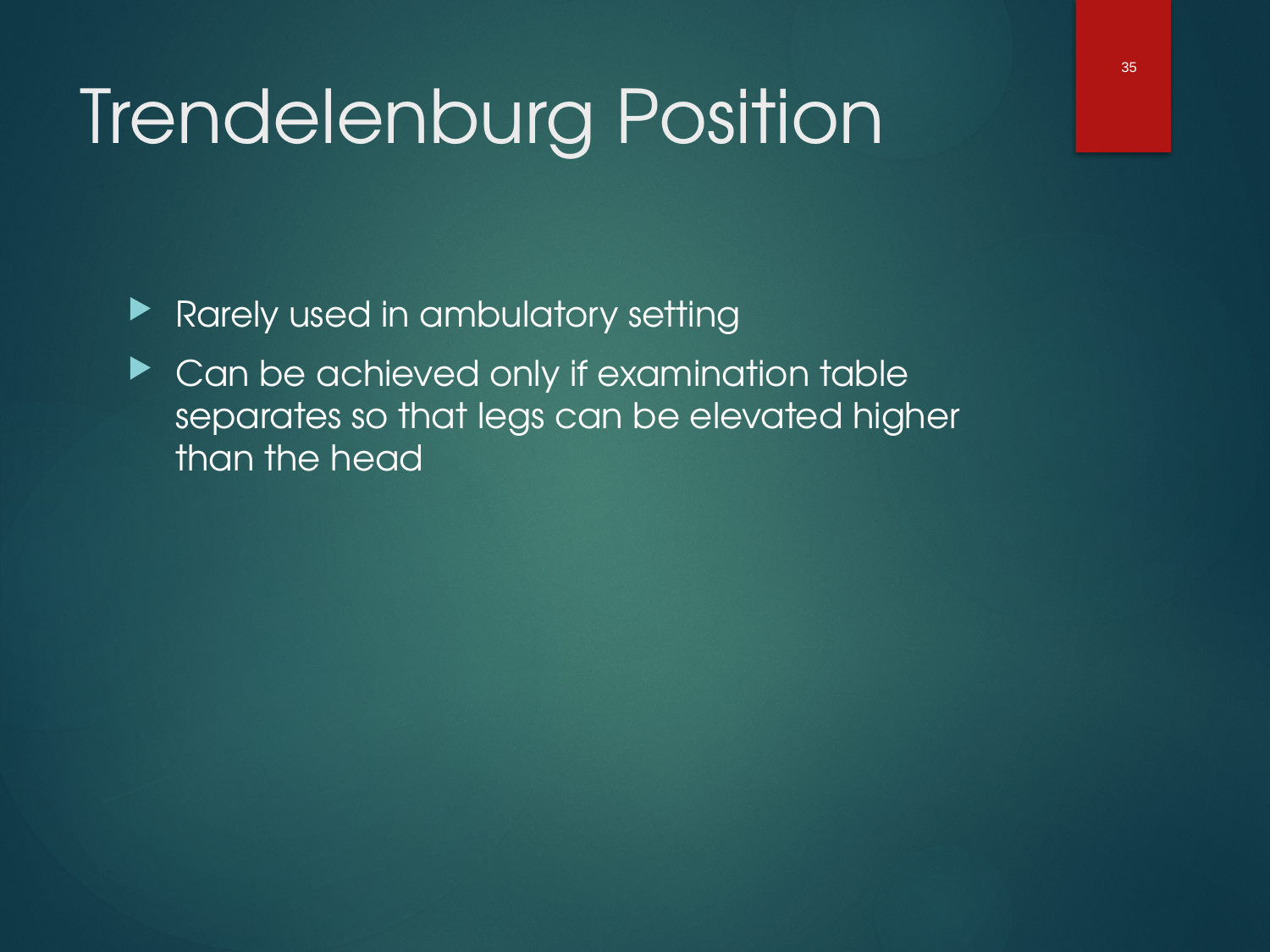

35

# Trendelenburg Position
Rarely used in ambulatory setting
Can be achieved only if examination table separates so that legs can be elevated higher than the head